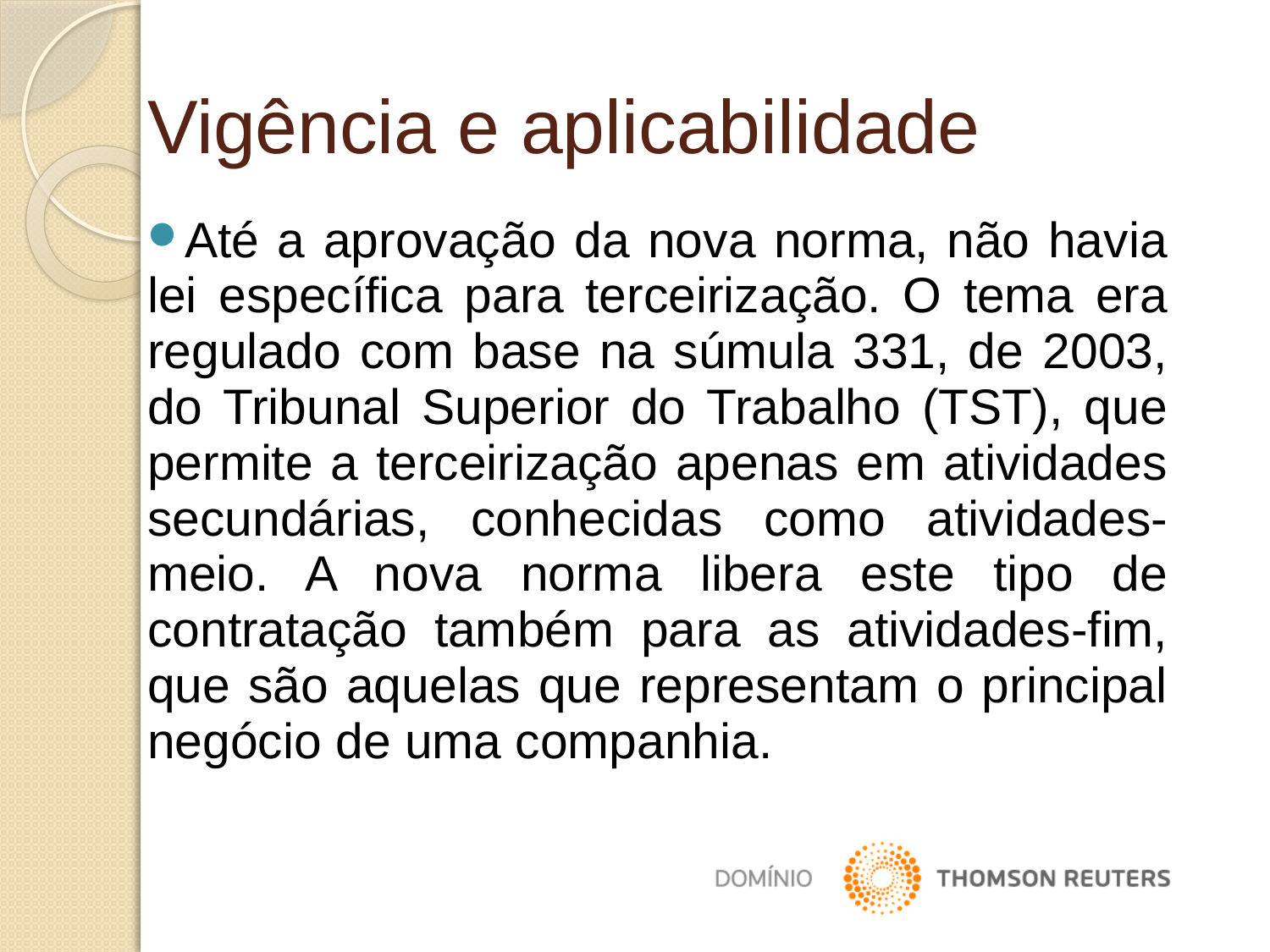

Vigência e aplicabilidade
Até a aprovação da nova norma, não havia lei específica para terceirização. O tema era regulado com base na súmula 331, de 2003, do Tribunal Superior do Trabalho (TST), que permite a terceirização apenas em atividades secundárias, conhecidas como atividades-meio. A nova norma libera este tipo de contratação também para as atividades-fim, que são aquelas que representam o principal negócio de uma companhia.